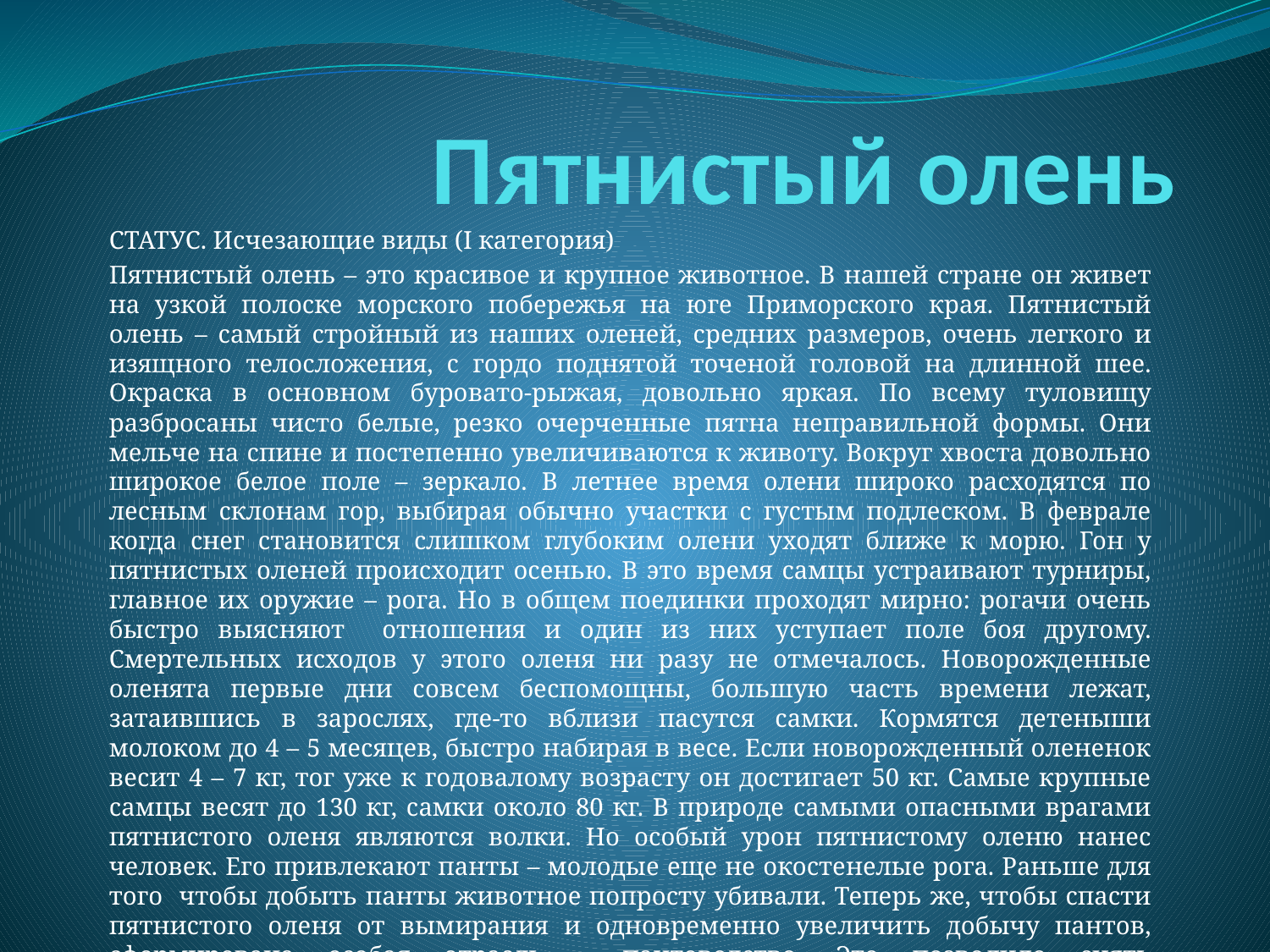

# Пятнистый олень
СТАТУС. Исчезающие виды (I категория)
Пятнистый олень – это красивое и крупное животное. В нашей стране он живет на узкой полоске морского побережья на юге Приморского края. Пятнистый олень – самый стройный из наших оленей, средних размеров, очень легкого и изящного телосложения, с гордо поднятой точеной головой на длинной шее. Окраска в основном буровато-рыжая, довольно яркая. По всему туловищу разбросаны чисто белые, резко очерченные пятна неправильной формы. Они мельче на спине и постепенно увеличиваются к животу. Вокруг хвоста довольно широкое белое поле – зеркало. В летнее время олени широко расходятся по лесным склонам гор, выбирая обычно участки с густым подлеском. В феврале когда снег становится слишком глубоким олени уходят ближе к морю. Гон у пятнистых оленей происходит осенью. В это время самцы устраивают турниры, главное их оружие – рога. Но в общем поединки проходят мирно: рогачи очень быстро выясняют  отношения и один из них уступает поле боя другому. Смертельных исходов у этого оленя ни разу не отмечалось. Новорожденные оленята первые дни совсем беспомощны, большую часть времени лежат, затаившись в зарослях, где-то вблизи пасутся самки. Кормятся детеныши молоком до 4 – 5 месяцев, быстро набирая в весе. Если новорожденный олененок весит 4 – 7 кг, тог уже к годовалому возрасту он достигает 50 кг. Самые крупные самцы весят до 130 кг, самки около 80 кг. В природе самыми опасными врагами пятнистого оленя являются волки. Но особый урон пятнистому оленю нанес человек. Его привлекают панты – молодые еще не окостенелые рога. Раньше для того  чтобы добыть панты животное попросту убивали. Теперь же, чтобы спасти пятнистого оленя от вымирания и одновременно увеличить добычу пантов, сформирована особая отрасль – пантоводство. Это позволило снять промышленный пресс с дикой популяции приморского пятнистого оленя. И все же он по-прежнему находится под угрозой исчезновения, признаков увеличения численности не обнаруживается